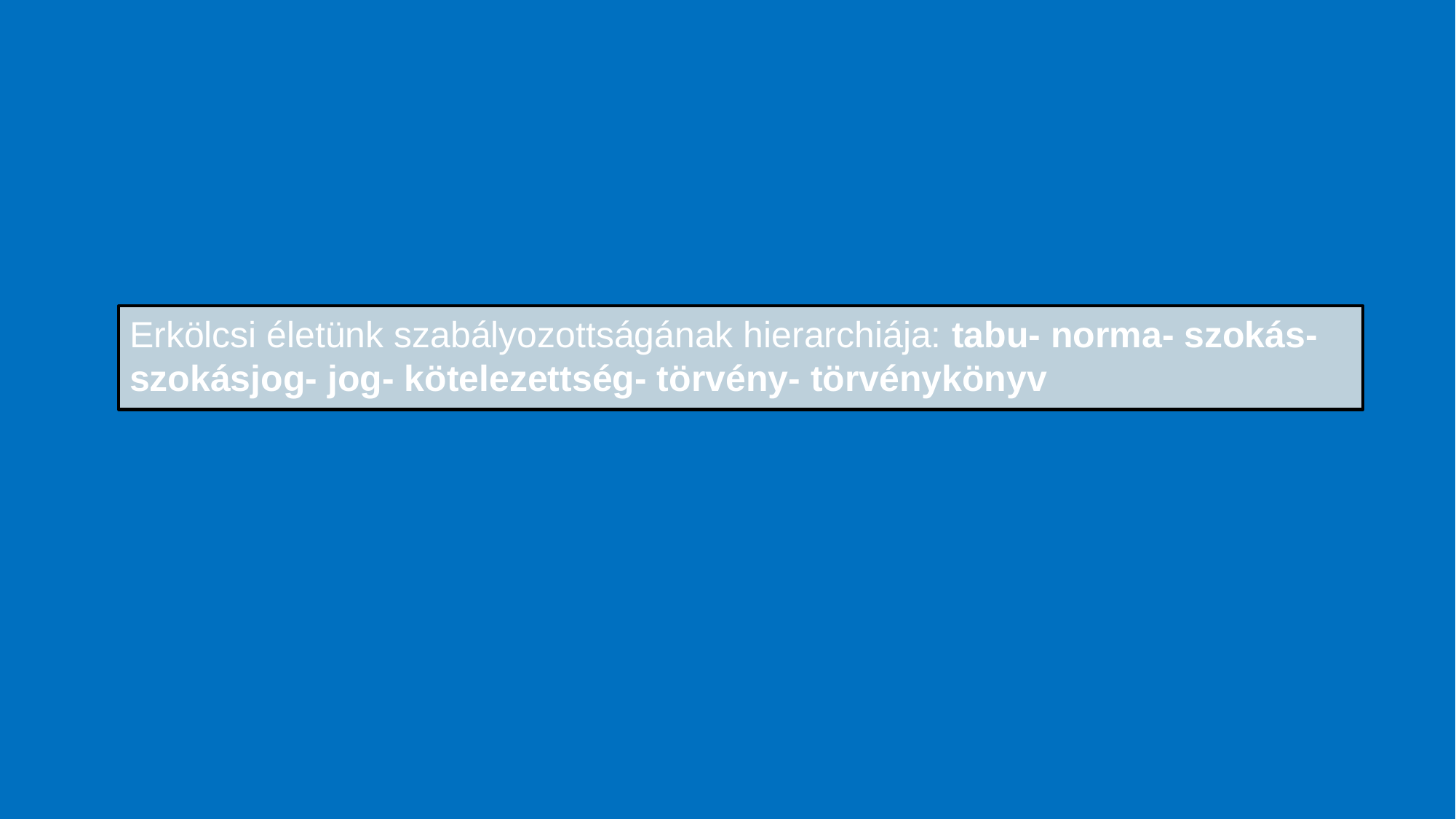

Erkölcsi életünk szabályozottságának hierarchiája: tabu- norma- szokás- szokásjog- jog- kötelezettség- törvény- törvénykönyv